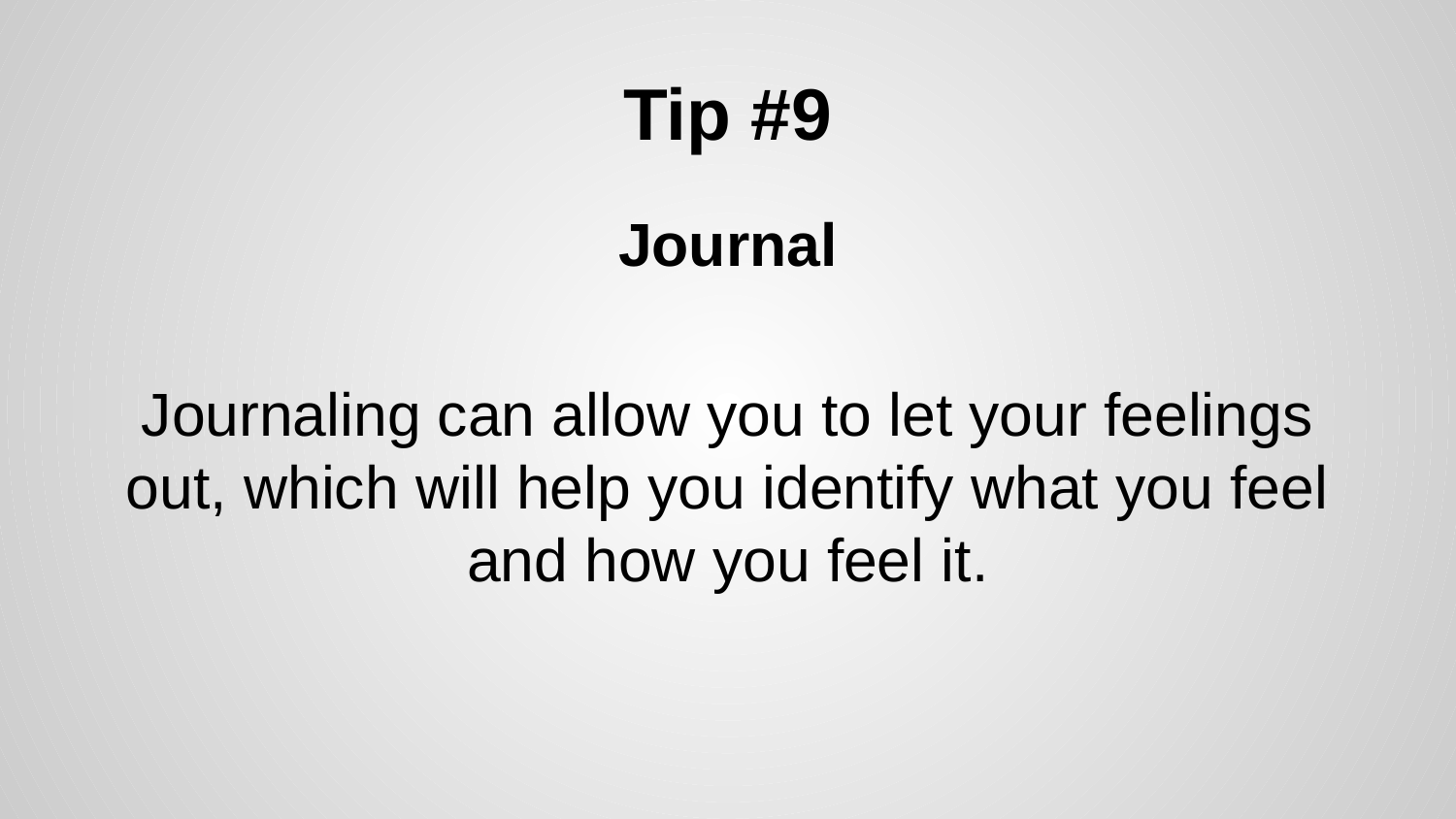

# Tip #9
Journal

Journaling can allow you to let your feelings out, which will help you identify what you feel and how you feel it.

.